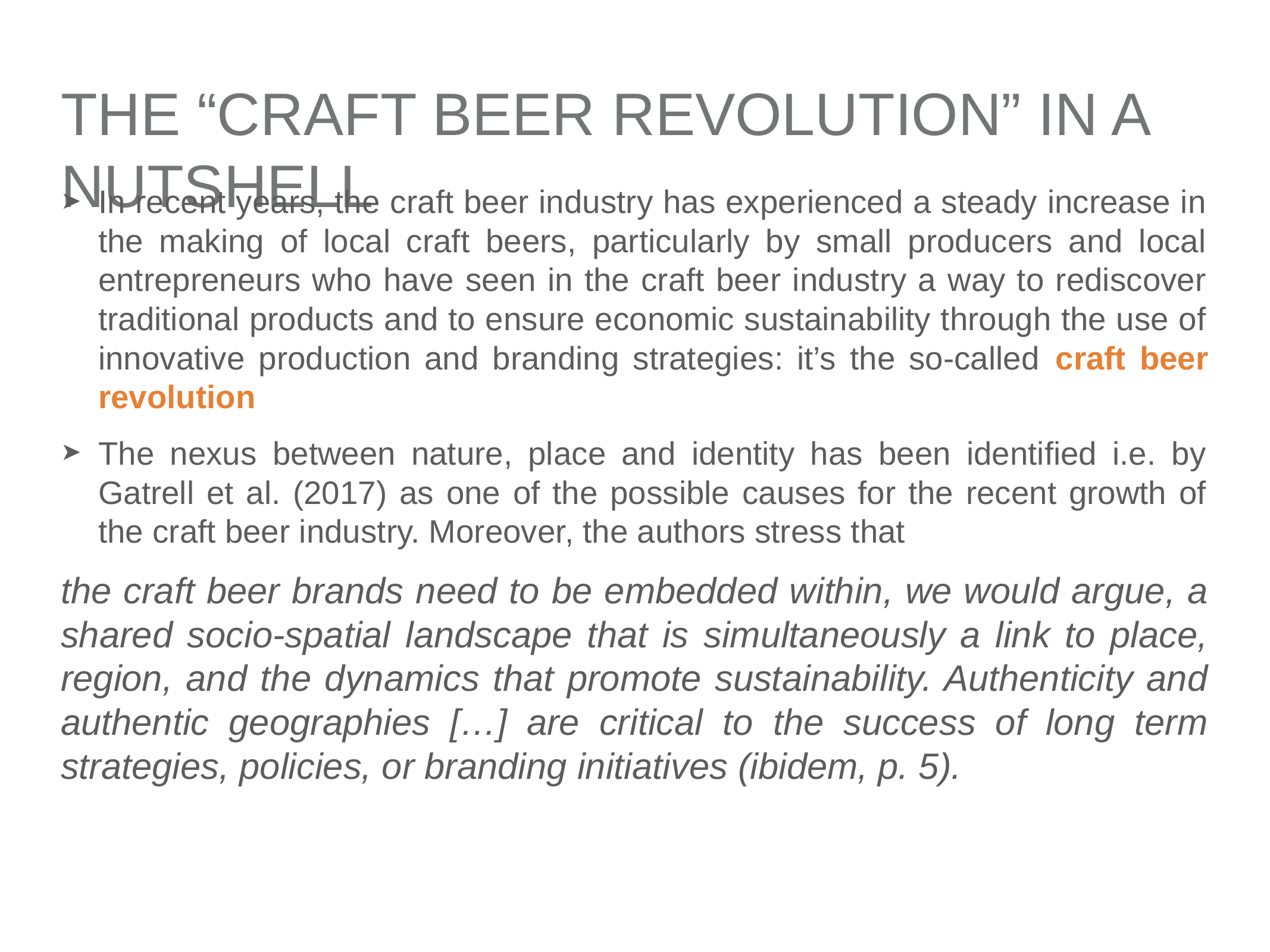

# the “craft beer revolution” in a nutshell

In recent years, the craft beer industry has experienced a steady increase in the making of local craft beers, particularly by small producers and local entrepreneurs who have seen in the craft beer industry a way to rediscover traditional products and to ensure economic sustainability through the use of innovative production and branding strategies: it’s the so-called craft beer revolution
The nexus between nature, place and identity has been identified i.e. by Gatrell et al. (2017) as one of the possible causes for the recent growth of the craft beer industry. Moreover, the authors stress that
the craft beer brands need to be embedded within, we would argue, a shared socio-spatial landscape that is simultaneously a link to place, region, and the dynamics that promote sustainability. Authenticity and authentic geographies […] are critical to the success of long term strategies, policies, or branding initiatives (ibidem, p. 5).